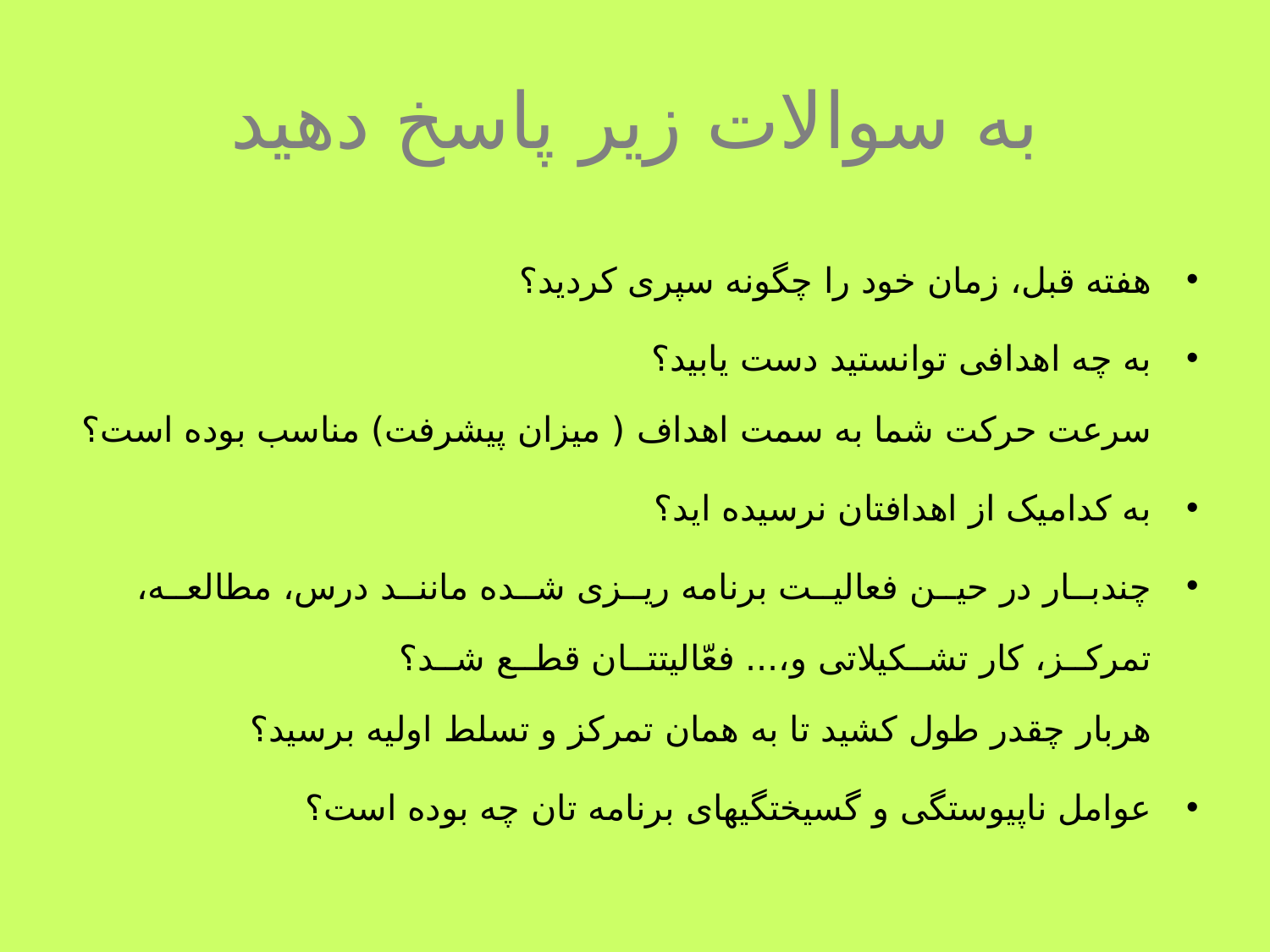

# به سوالات زیر پاسخ دهید
هفته قبل، زمان خود را چگونه سپری کردید؟
به چه اهدافی توانستید دست یابید؟
سرعت حرکت شما به سمت اهداف ( میزان پیشرفت) مناسب بوده است؟
به کدامیک از اهدافتان نرسیده اید؟
چندبــار در حیــن فعالیــت برنامه ریــزی شــده ماننــد درس، مطالعــه، تمرکــز، کار تشــکیلاتی و،... فعّالیتتــان قطــع شــد؟
هربار چقدر طول کشید تا به همان تمرکز و تسلط اولیه برسید؟
عوامل ناپیوستگی و گسیختگیهای برنامه تان چه بوده است؟